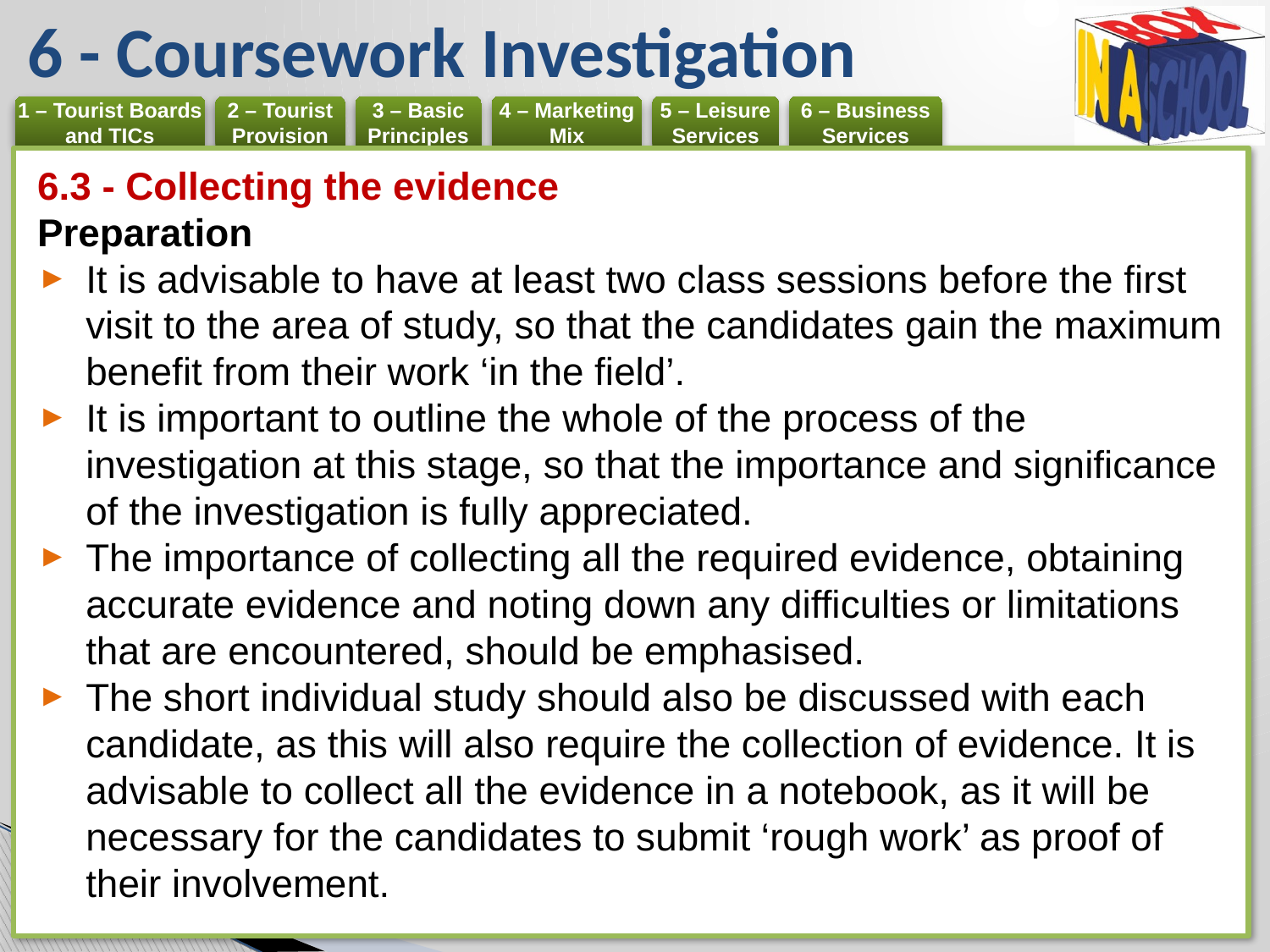

# 6 - Coursework Investigation
6.3 - Collecting the evidence
Preparation
It is advisable to have at least two class sessions before the first visit to the area of study, so that the candidates gain the maximum benefit from their work ‘in the field’.
It is important to outline the whole of the process of the investigation at this stage, so that the importance and significance of the investigation is fully appreciated.
The importance of collecting all the required evidence, obtaining accurate evidence and noting down any difficulties or limitations that are encountered, should be emphasised.
The short individual study should also be discussed with each candidate, as this will also require the collection of evidence. It is advisable to collect all the evidence in a notebook, as it will be necessary for the candidates to submit ‘rough work’ as proof of their involvement.